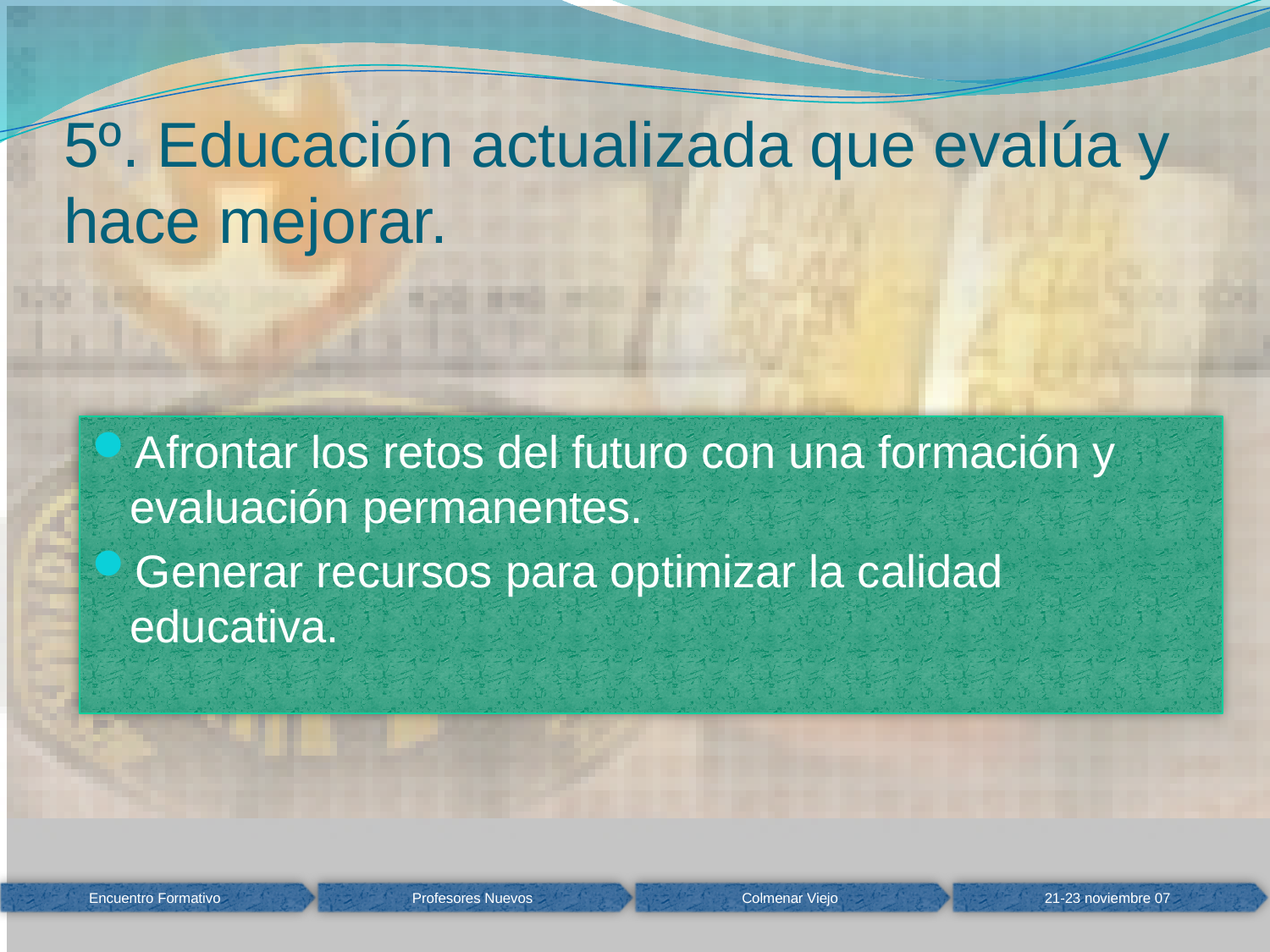

# 5º. Educación actualizada que evalúa y hace mejorar.
Afrontar los retos del futuro con una formación y evaluación permanentes.
Generar recursos para optimizar la calidad educativa.
21-23 noviembre 07
Encuentro Formativo
Profesores Nuevos
Colmenar Viejo